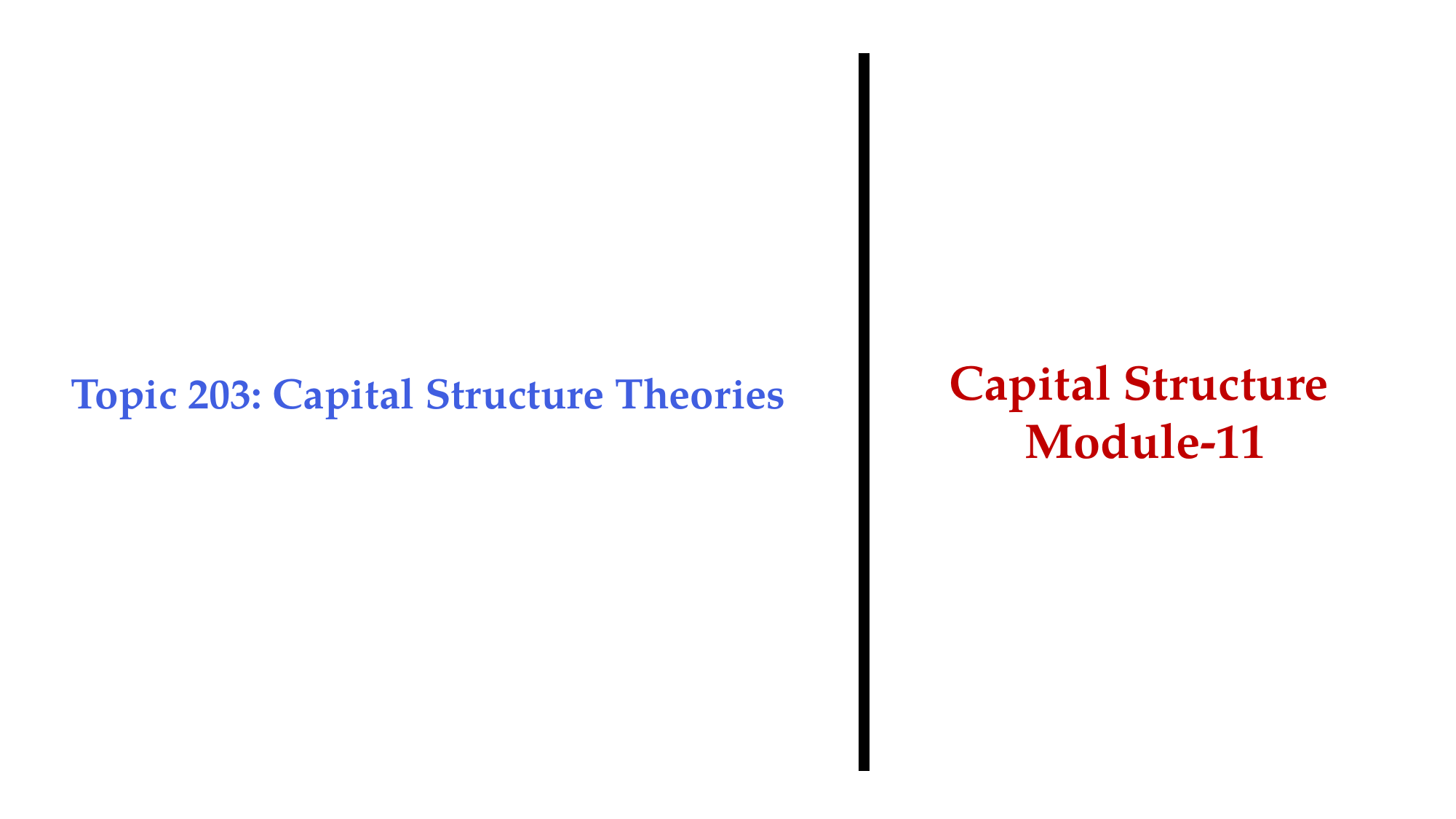

Topic 203: Capital Structure Theories
Capital Structure
Module-11